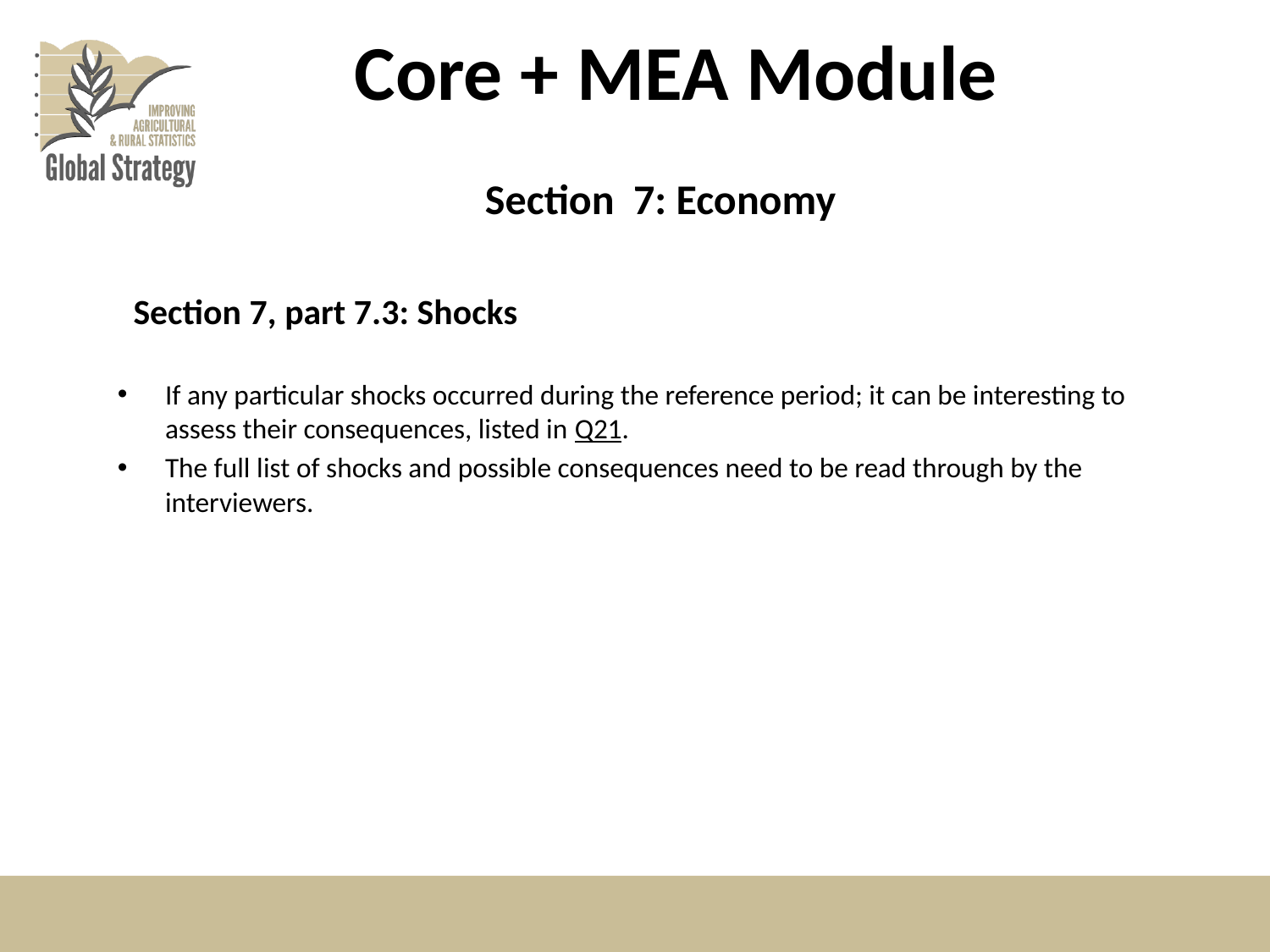

# Core + MEA Module
Section  7: Economy

Section 7, part 7.3: Shocks

If any particular shocks occurred during the reference period; it can be interesting to assess their consequences, listed in Q21.
The full list of shocks and possible consequences need to be read through by the interviewers.